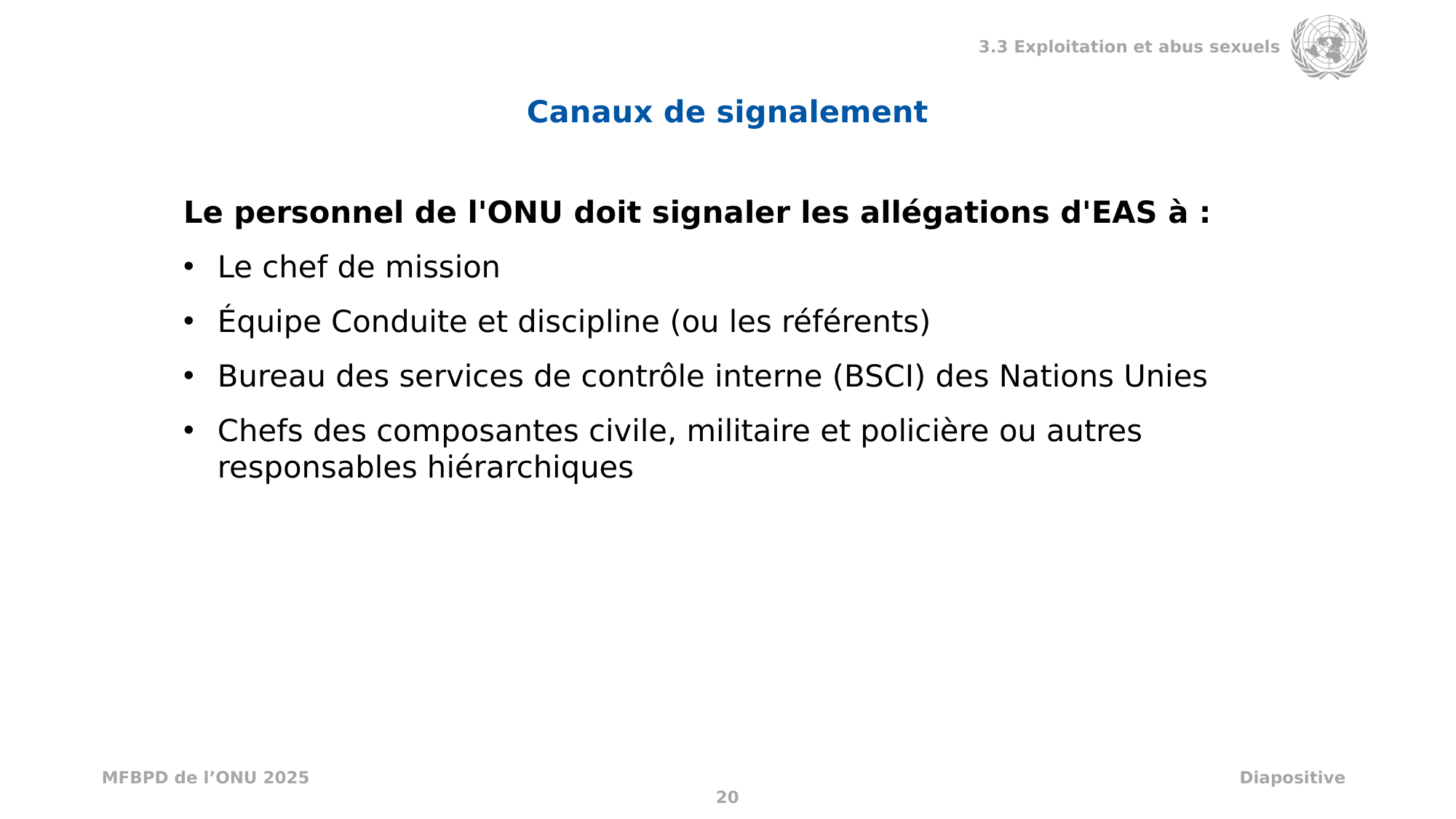

Canaux de signalement
Le personnel de l'ONU doit signaler les allégations d'EAS à :
Le chef de mission
Équipe Conduite et discipline (ou les référents)
Bureau des services de contrôle interne (BSCI) des Nations Unies
Chefs des composantes civile, militaire et policière ou autres responsables hiérarchiques